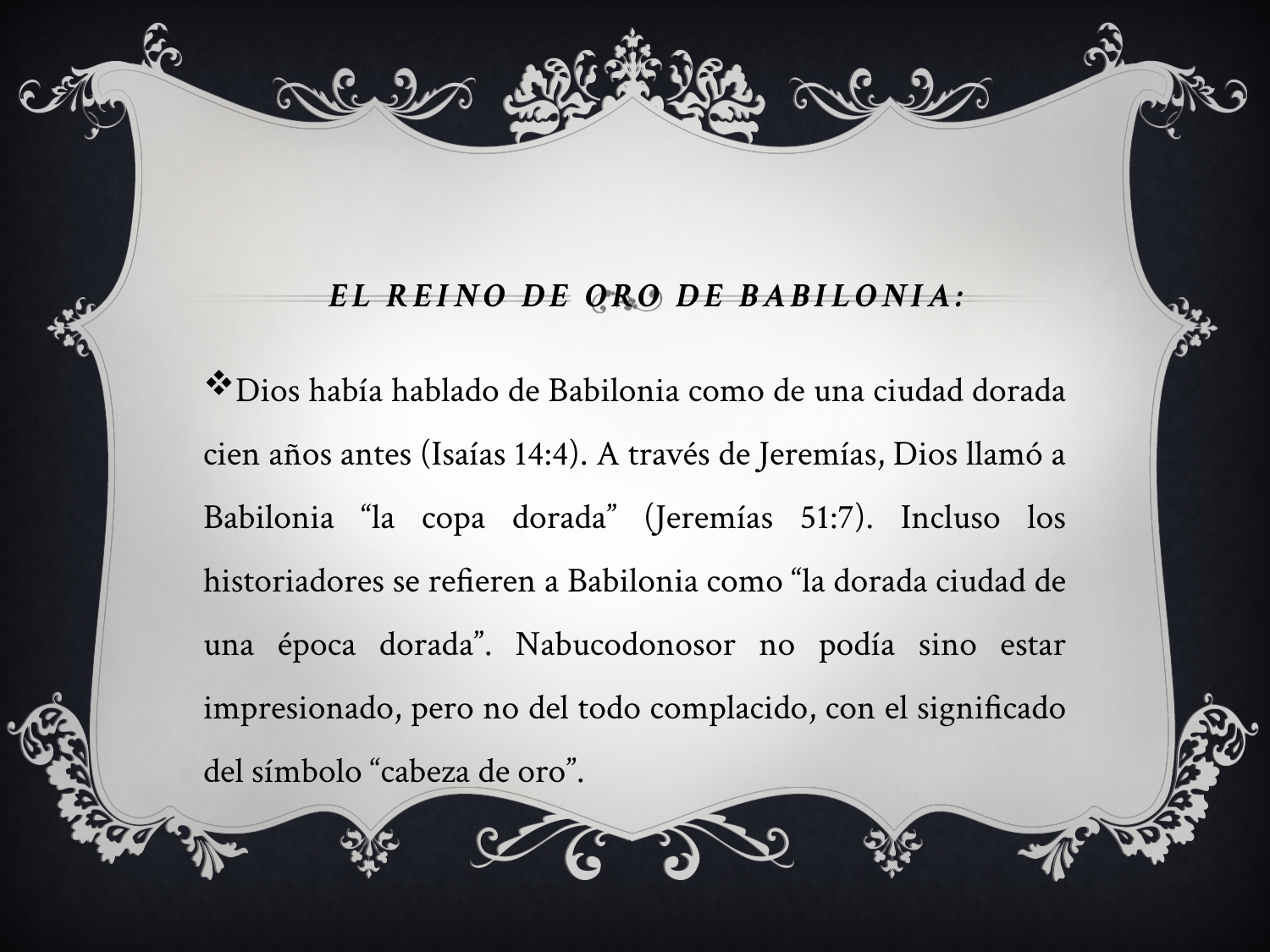

# El reino de oro de Babilonia:
Dios había hablado de Babilonia como de una ciudad dorada cien años antes (Isaías 14:4). A través de Jeremías, Dios llamó a Babilonia “la copa dorada” (Jeremías 51:7). Incluso los historiadores se refieren a Babilonia como “la dorada ciudad de una época dorada”. Nabucodonosor no podía sino estar impresionado, pero no del todo complacido, con el significado del símbolo “cabeza de oro”.